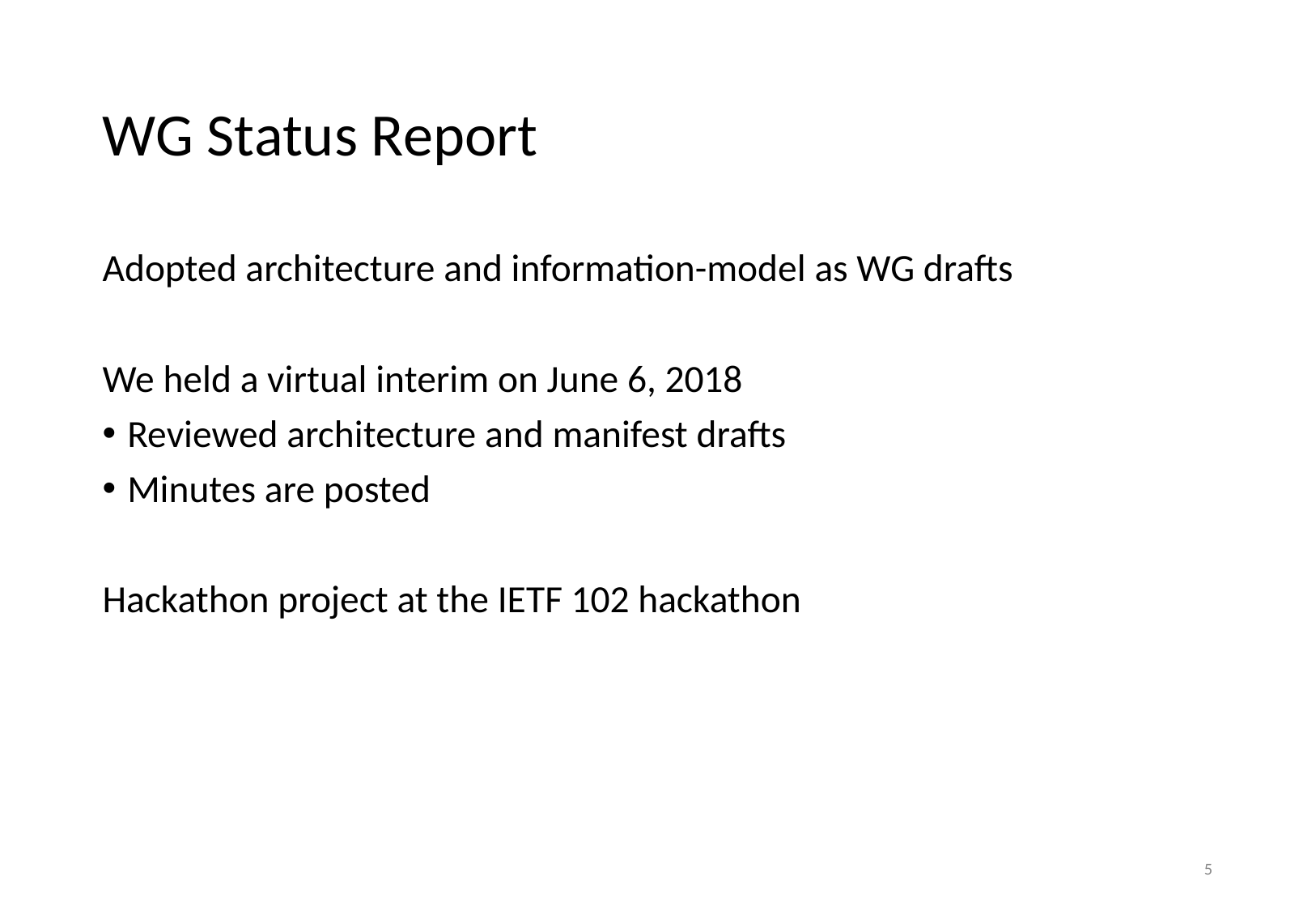

# WG Status Report
Adopted architecture and information-model as WG drafts

We held a virtual interim on June 6, 2018
Reviewed architecture and manifest drafts
Minutes are posted

Hackathon project at the IETF 102 hackathon
5